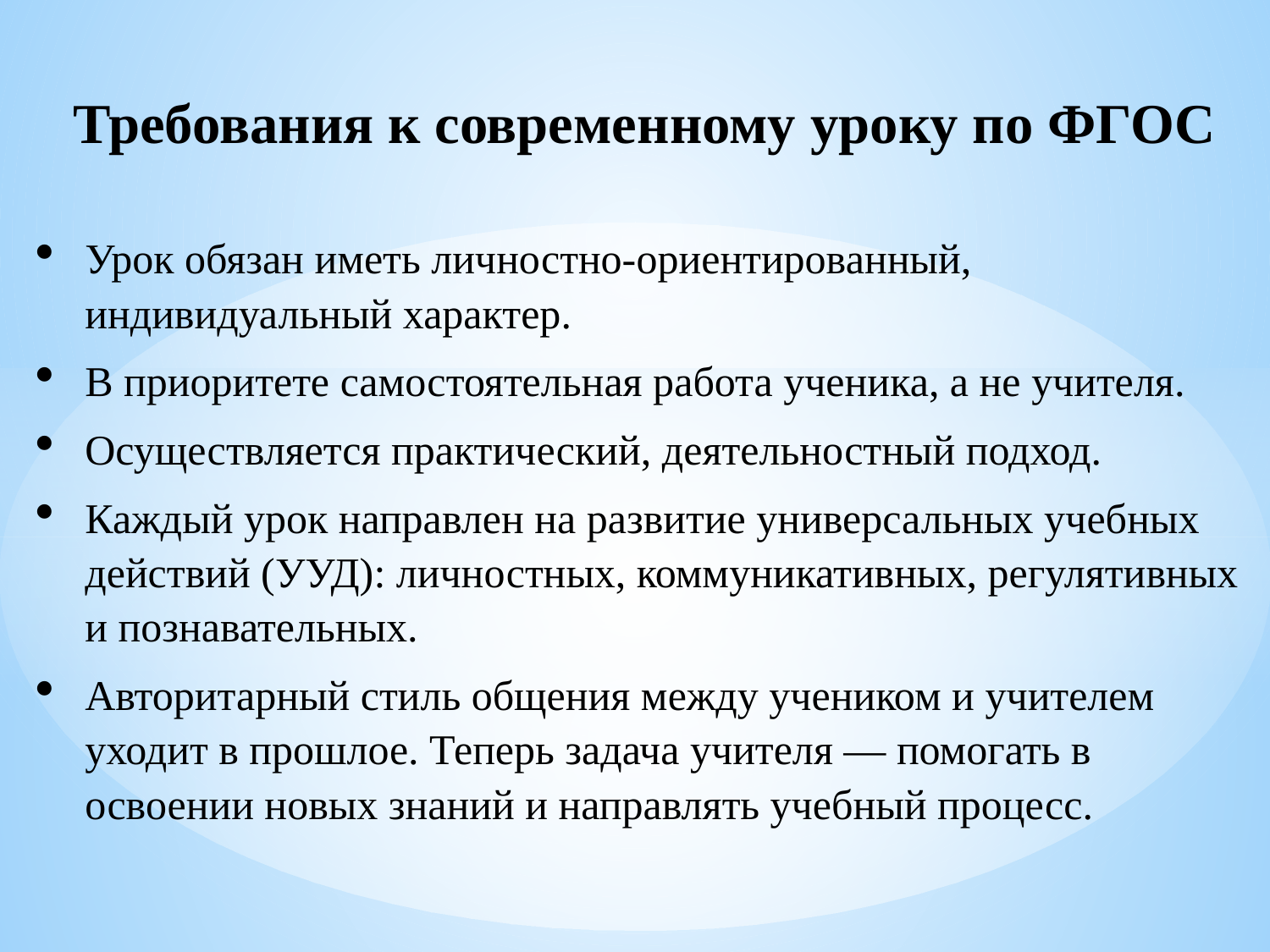

Требования к современному уроку по ФГОС

Урок обязан иметь личностно-ориентированный, индивидуальный характер.
В приоритете самостоятельная работа ученика, а не учителя.
Осуществляется практический, деятельностный подход.
Каждый урок направлен на развитие универсальных учебных действий (УУД): личностных, коммуникативных, регулятивных и познавательных.
Авторитарный стиль общения между учеником и учителем уходит в прошлое. Теперь задача учителя — помогать в освоении новых знаний и направлять учебный процесс.